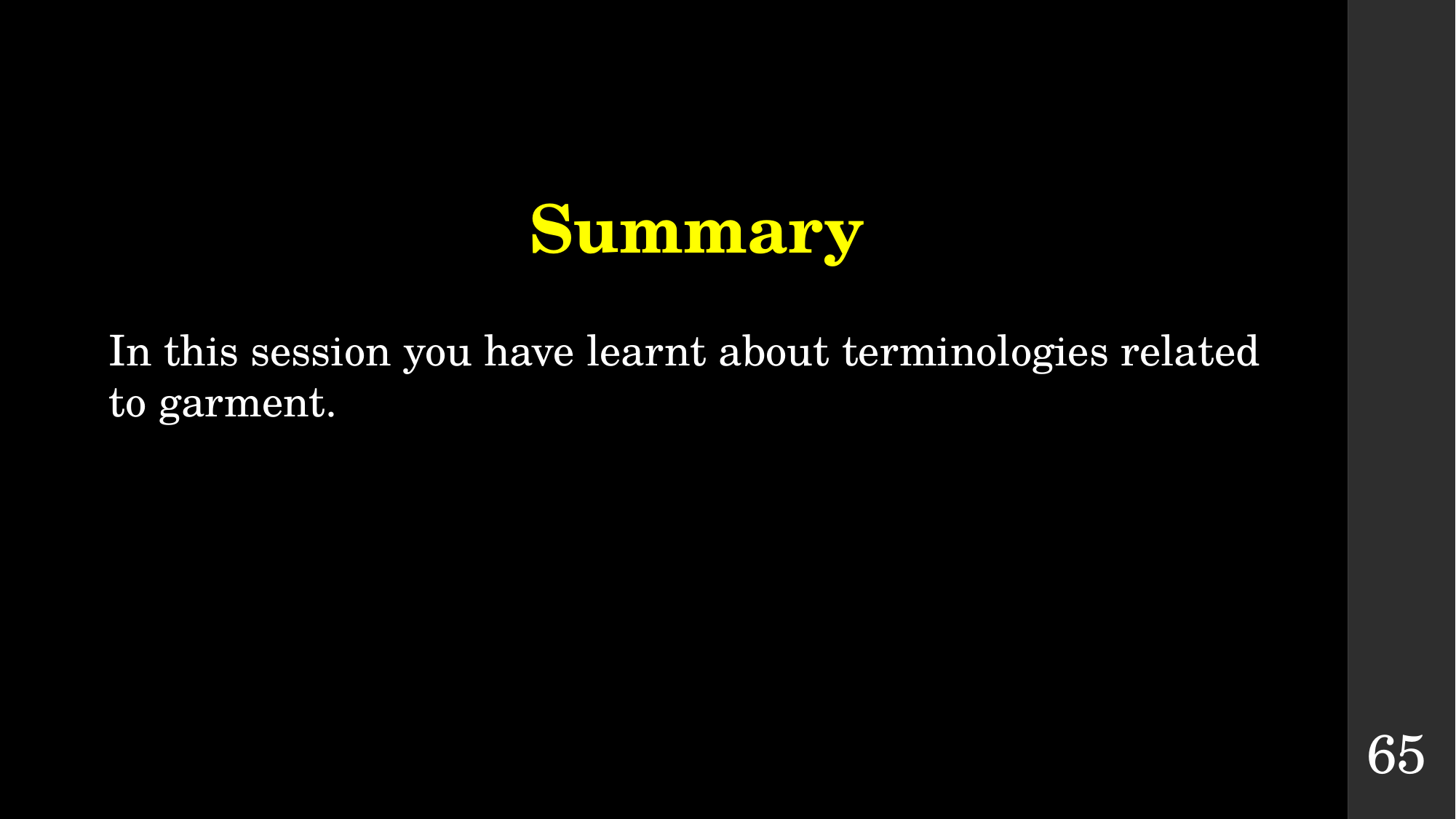

# Summary
In this session you have learnt about terminologies related to garment.
65